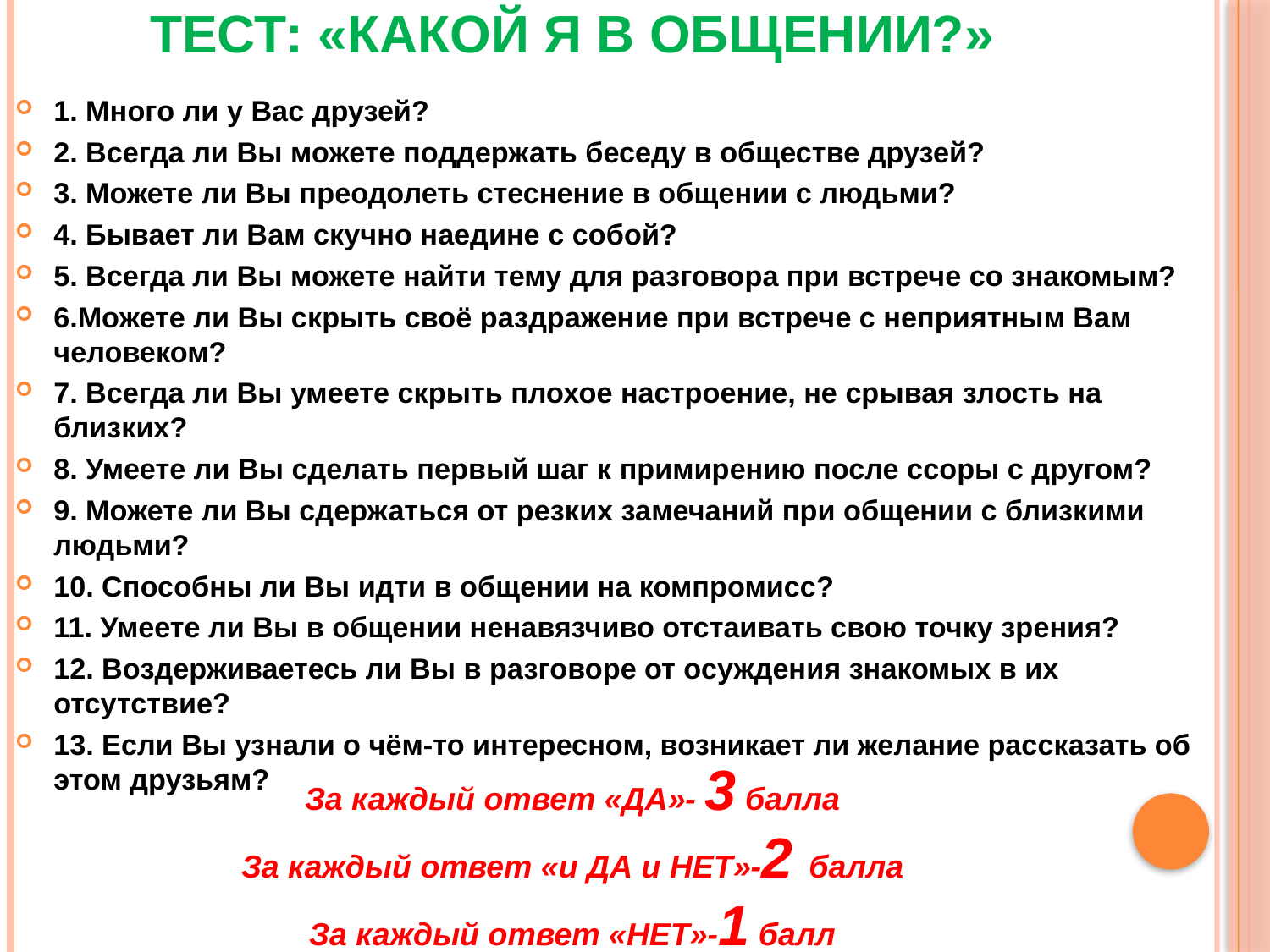

# Тест: «Какой я в общении?»
1. Много ли у Вас друзей?
2. Всегда ли Вы можете поддержать беседу в обществе друзей?
3. Можете ли Вы преодолеть стеснение в общении с людьми?
4. Бывает ли Вам скучно наедине с собой?
5. Всегда ли Вы можете найти тему для разговора при встрече со знакомым?
6.Можете ли Вы скрыть своё раздражение при встрече с неприятным Вам человеком?
7. Всегда ли Вы умеете скрыть плохое настроение, не срывая злость на близких?
8. Умеете ли Вы сделать первый шаг к примирению после ссоры с другом?
9. Можете ли Вы сдержаться от резких замечаний при общении с близкими людьми?
10. Способны ли Вы идти в общении на компромисс?
11. Умеете ли Вы в общении ненавязчиво отстаивать свою точку зрения?
12. Воздерживаетесь ли Вы в разговоре от осуждения знакомых в их отсутствие?
13. Если Вы узнали о чём-то интересном, возникает ли желание рассказать об этом друзьям?

За каждый ответ «ДА»- 3 балла
За каждый ответ «и ДА и НЕТ»-2 балла
За каждый ответ «НЕТ»-1 балл